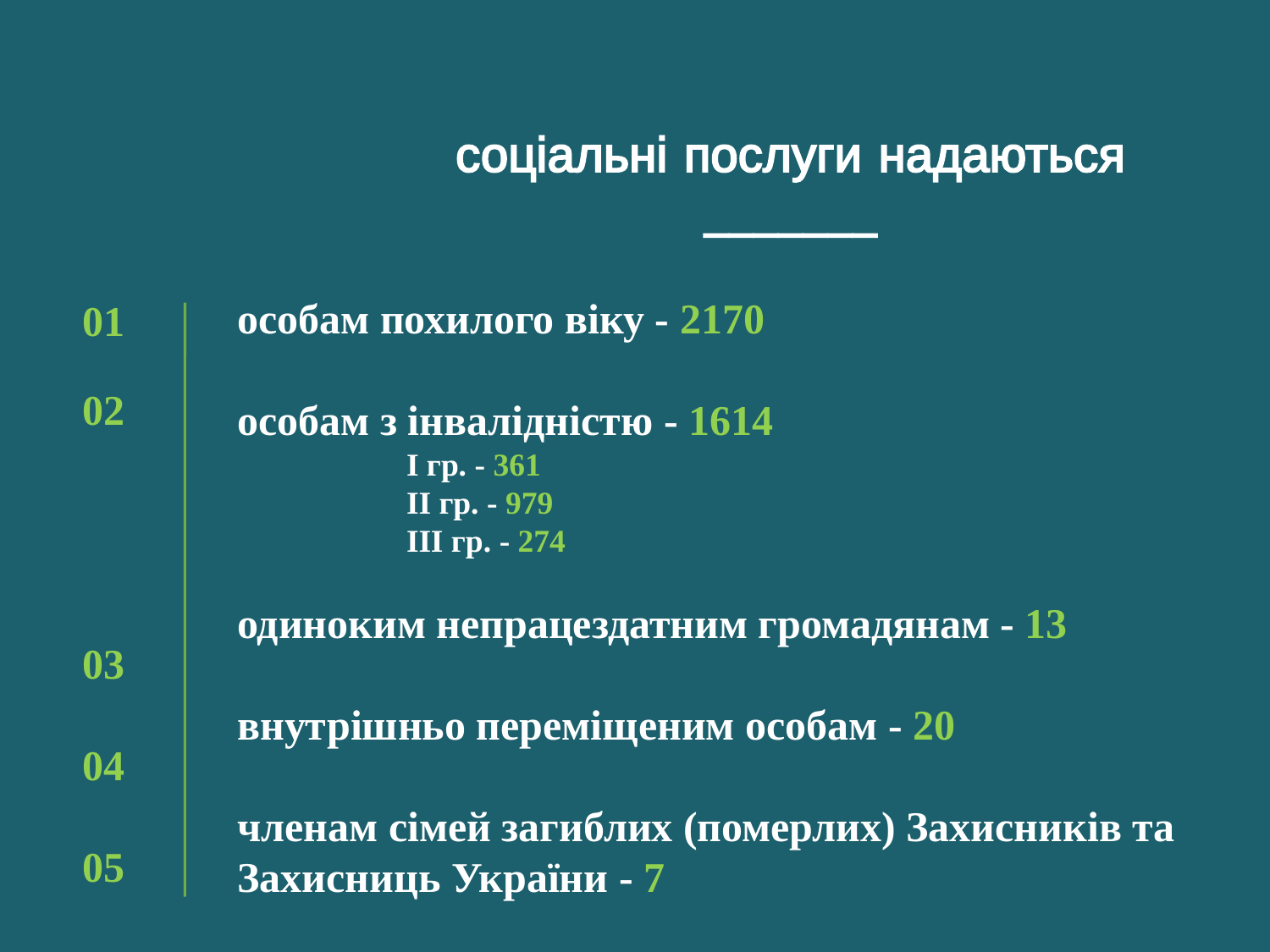

соціальні послуги надаються
 _______
особам похилого віку - 2170

особам з інвалідністю - 1614
                     І гр. - 361
                     ІІ гр. - 979
                     ІІІ гр. - 274

одиноким непрацездатним громадянам - 13

внутрішньо переміщеним особам - 20

членам сімей загиблих (померлих) Захисників та Захисниць України - 7

01

02

03

04

05